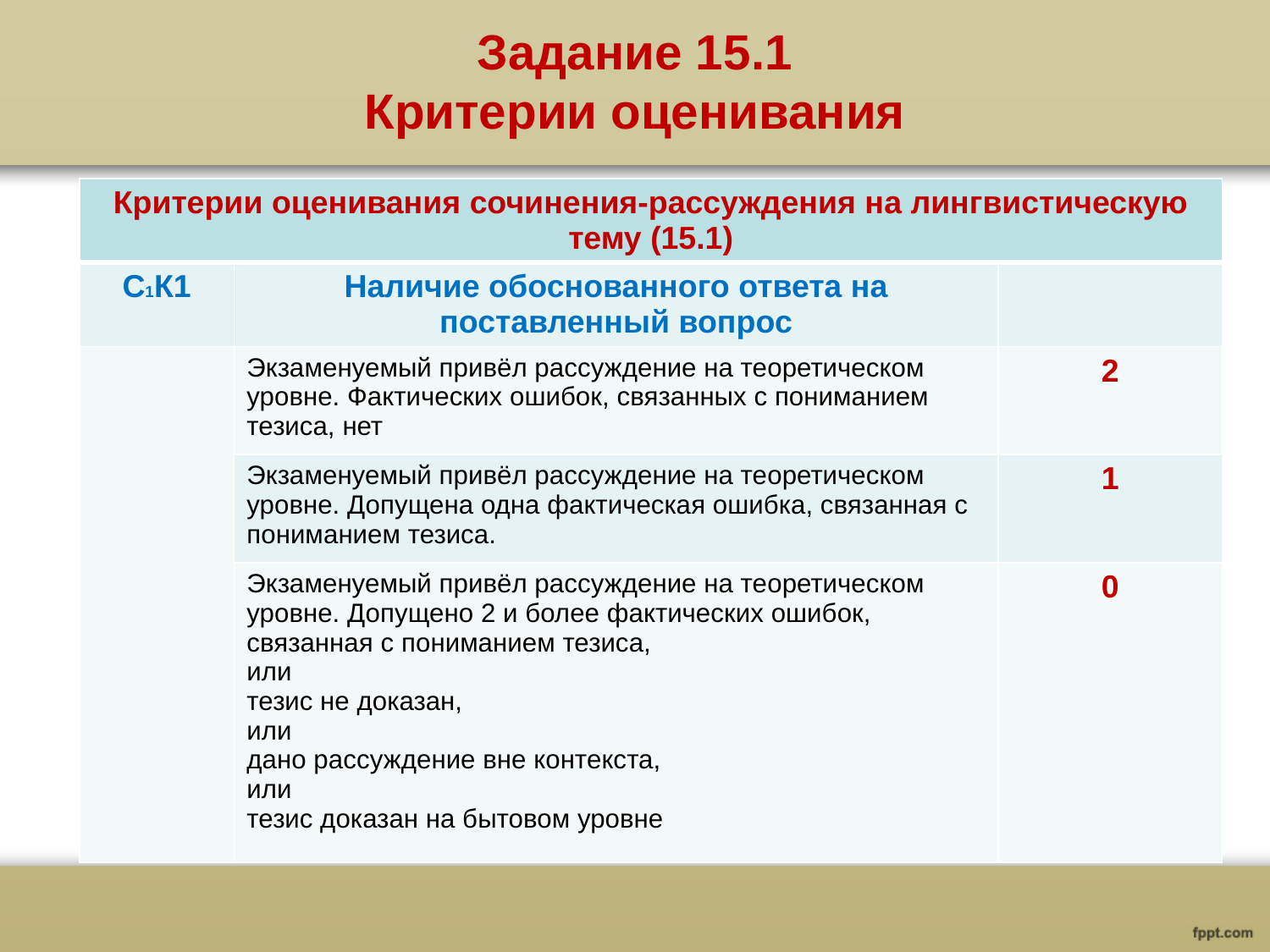

# Задание 15.1 Критерии оценивания
| Критерии оценивания сочинения-рассуждения на лингвистическую тему (15.1) |  |  |
| --- | --- | --- |
| С1К1 | Наличие обоснованного ответа на поставленный вопрос |  |
|  | Экзаменуемый привёл рассуждение на теоретическом уровне. Фактических ошибок, связанных с пониманием тезиса, нет | 2 |
|  | Экзаменуемый привёл рассуждение на теоретическом уровне. Допущена одна фактическая ошибка, связанная с пониманием тезиса. | 1 |
|  | Экзаменуемый привёл рассуждение на теоретическом уровне. Допущено 2 и более фактических ошибок, связанная с пониманием тезиса, или тезис не доказан, или дано рассуждение вне контекста, или тезис доказан на бытовом уровне | 0 |